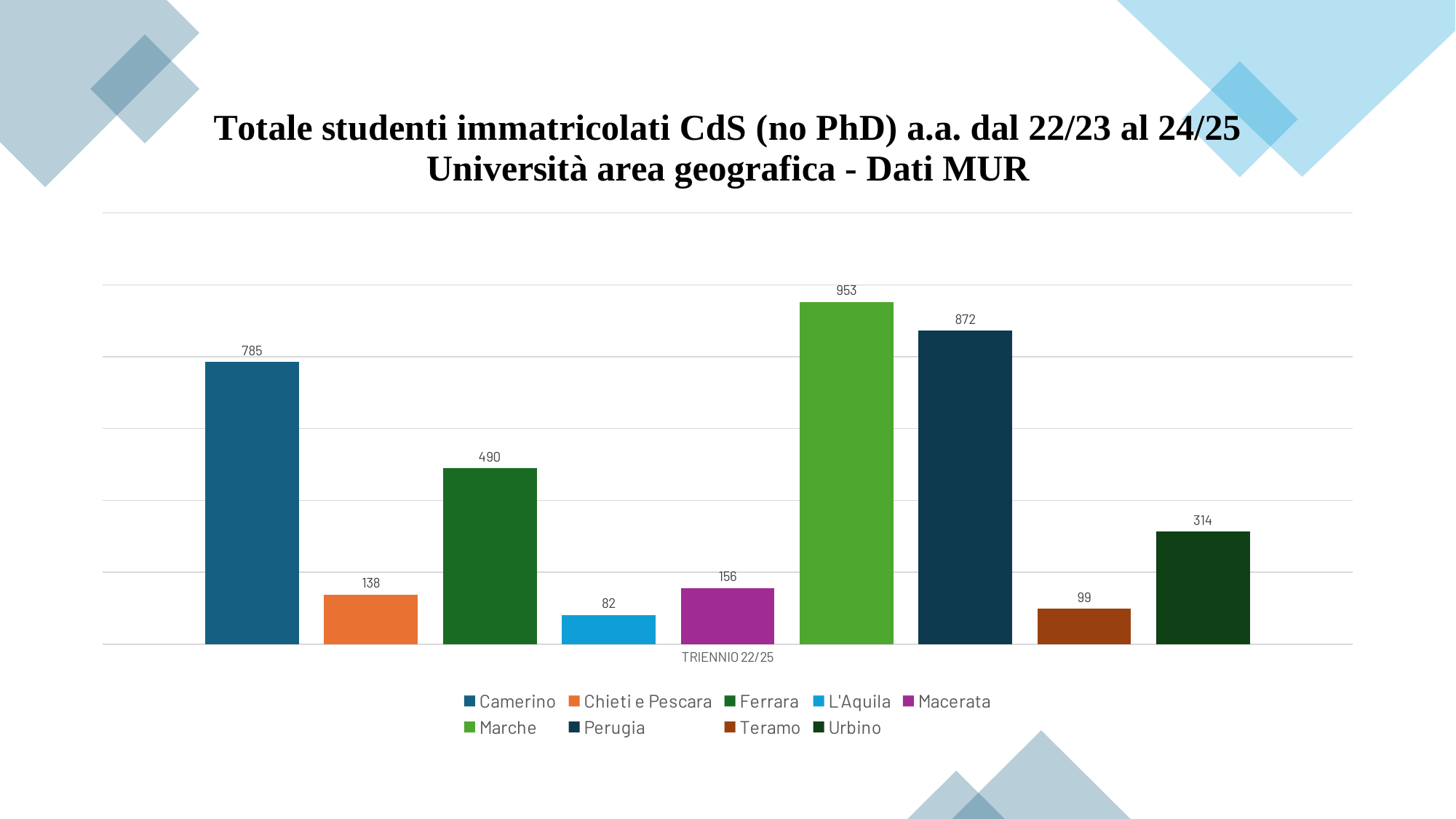

### Chart: Totale studenti immatricolati CdS (no PhD) a.a. dal 22/23 al 24/25 Università area geografica - Dati MUR

| Category | Camerino | Chieti e Pescara | Ferrara | L'Aquila | Macerata | Marche | Perugia | Teramo | Urbino |
|---|---|---|---|---|---|---|---|---|---|
| TRIENNIO 22/25 | 785.0 | 138.0 | 490.0 | 82.0 | 156.0 | 953.0 | 872.0 | 99.0 | 314.0 |